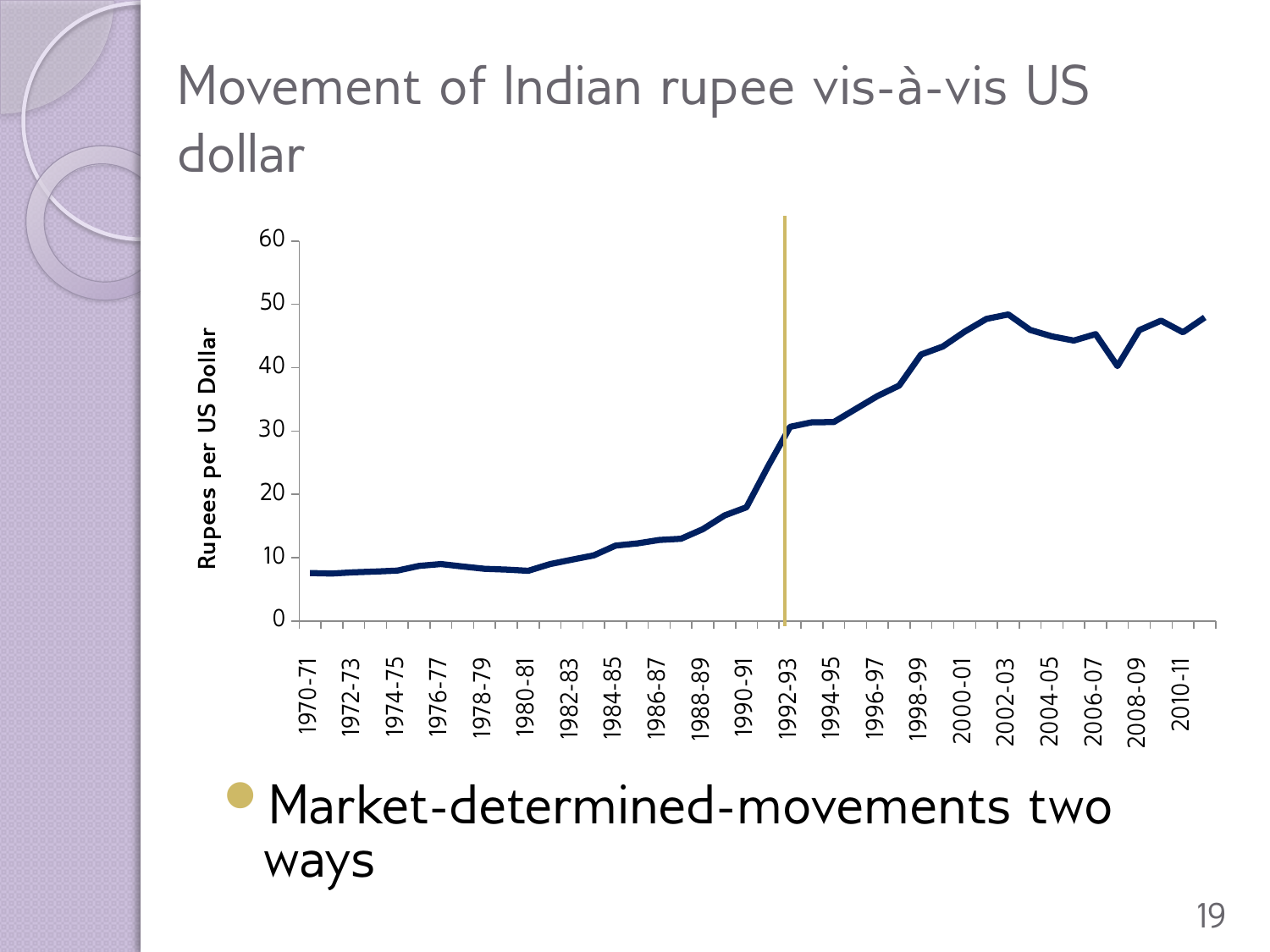

# Movement of Indian rupee vis-à-vis US dollar

### Chart

| Category |  |
|---|---|
| 1970-71    | 7.5577999999999985 |
| 1971-72    | 7.473100000000001 |
| 1972-73    | 7.675000000000001 |
| 1973-74    | 7.7924999999999995 |
| 1974-75    | 7.9408 |
| 1975-76    | 8.682500000000003 |
| 1976-77    | 8.977500000000003 |
| 1977-78    | 8.5858 |
| 1978-79    | 8.226700000000001 |
| 1979-80    | 8.0975 |
| 1980-81    | 7.909200000000016 |
| 1981-82    | 8.968300000000001 |
| 1982-83    | 9.666 |
| 1983-84    | 10.34 |
| 1984-85    | 11.8886 |
| 1985-86    | 12.2349 |
| 1986-87    | 12.778199999999998 |
| 1987-88    | 12.965800000000026 |
| 1988-89    | 14.4817 |
| 1989-90    | 16.6492 |
| 1990-91    | 17.942800000000002 |
| 1991-92    | 24.473699999999912 |
| 1992-93    | 30.6488 |
| 1993-94    | 31.365499999999912 |
| 1994-95    | 31.398600000000002 |
| 1995-96    | 33.449799999999996 |
| 1996-97    | 35.49990000000001 |
| 1997-98    | 37.1648 |
| 1998-99    | 42.070600000000006 |
| 1999-00    | 43.3327 |
| 2000-01    | 45.684400000000004 |
| 2001-02    | 47.69190000000001 |
| 2002-03    | 48.39530000000001 |
| 2003-04    | 45.9516 |
| 2004-05    | 44.9315 |
| 2005-06    | 44.27350000000001 |
| 2006-07    | 45.2849 |
| 2007-08    | 40.241 |
| 2008-09    | 45.916999999999994 |
| 2009-10    | 47.416599999999995 |
| 2010-11    | 45.576800000000006 |
| 2011-12    | 47.92290000000001 |
Market-determined-movements two ways
19